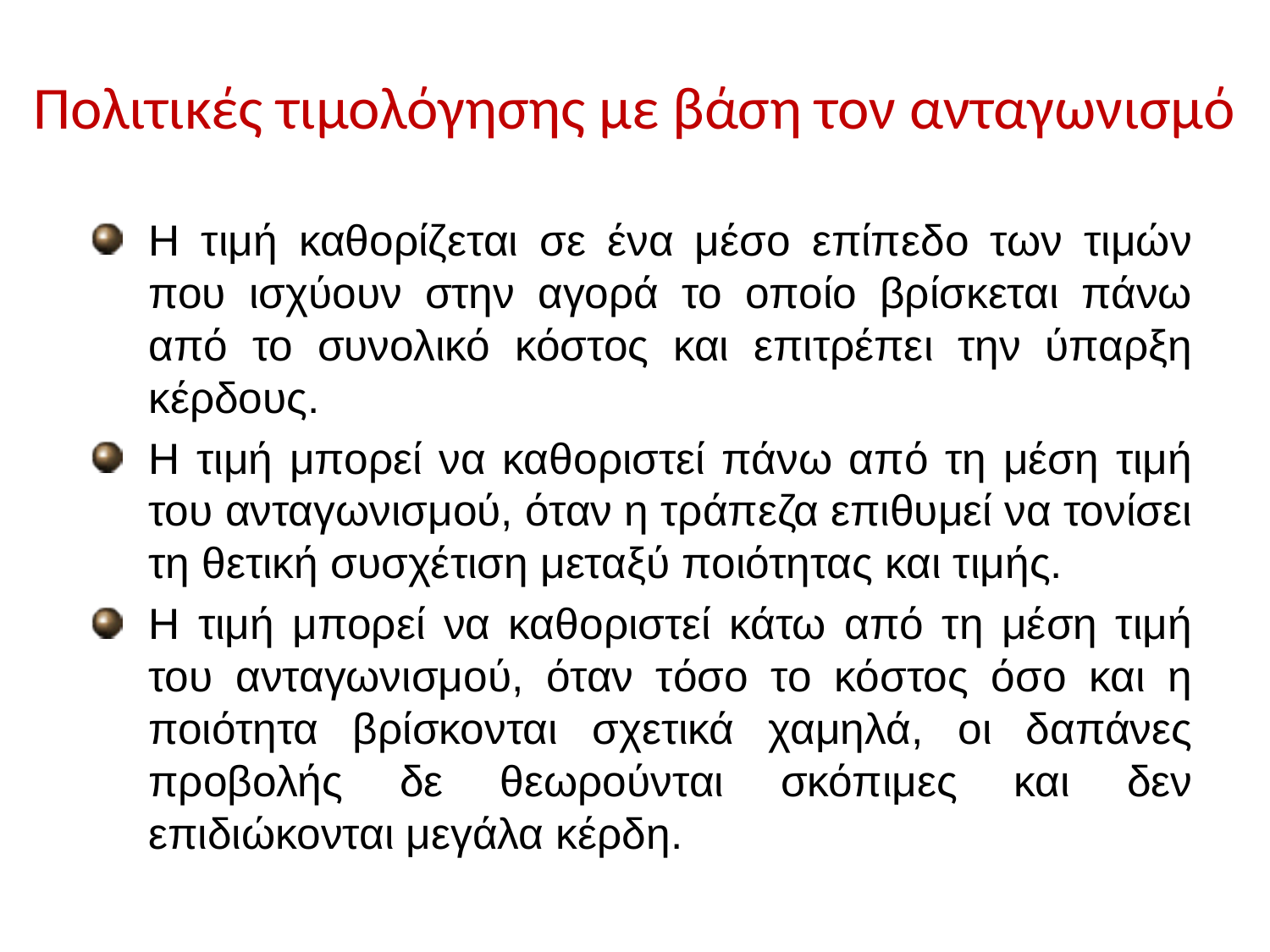

# Πολιτικές τιμολόγησης με βάση τον ανταγωνισμό
Η τιμή καθορίζεται σε ένα μέσο επίπεδο των τιμών που ισχύουν στην αγορά το οποίο βρίσκεται πάνω από το συνολικό κόστος και επιτρέπει την ύπαρξη κέρδους.
Η τιμή μπορεί να καθοριστεί πάνω από τη μέση τιμή του ανταγωνισμού, όταν η τράπεζα επιθυμεί να τονίσει τη θετική συσχέτιση μεταξύ ποιότητας και τιμής.
Η τιμή μπορεί να καθοριστεί κάτω από τη μέση τιμή του ανταγωνισμού, όταν τόσο το κόστος όσο και η ποιότητα βρίσκονται σχετικά χαμηλά, οι δαπάνες προβολής δε θεωρούνται σκόπιμες και δεν επιδιώκονται μεγάλα κέρδη.